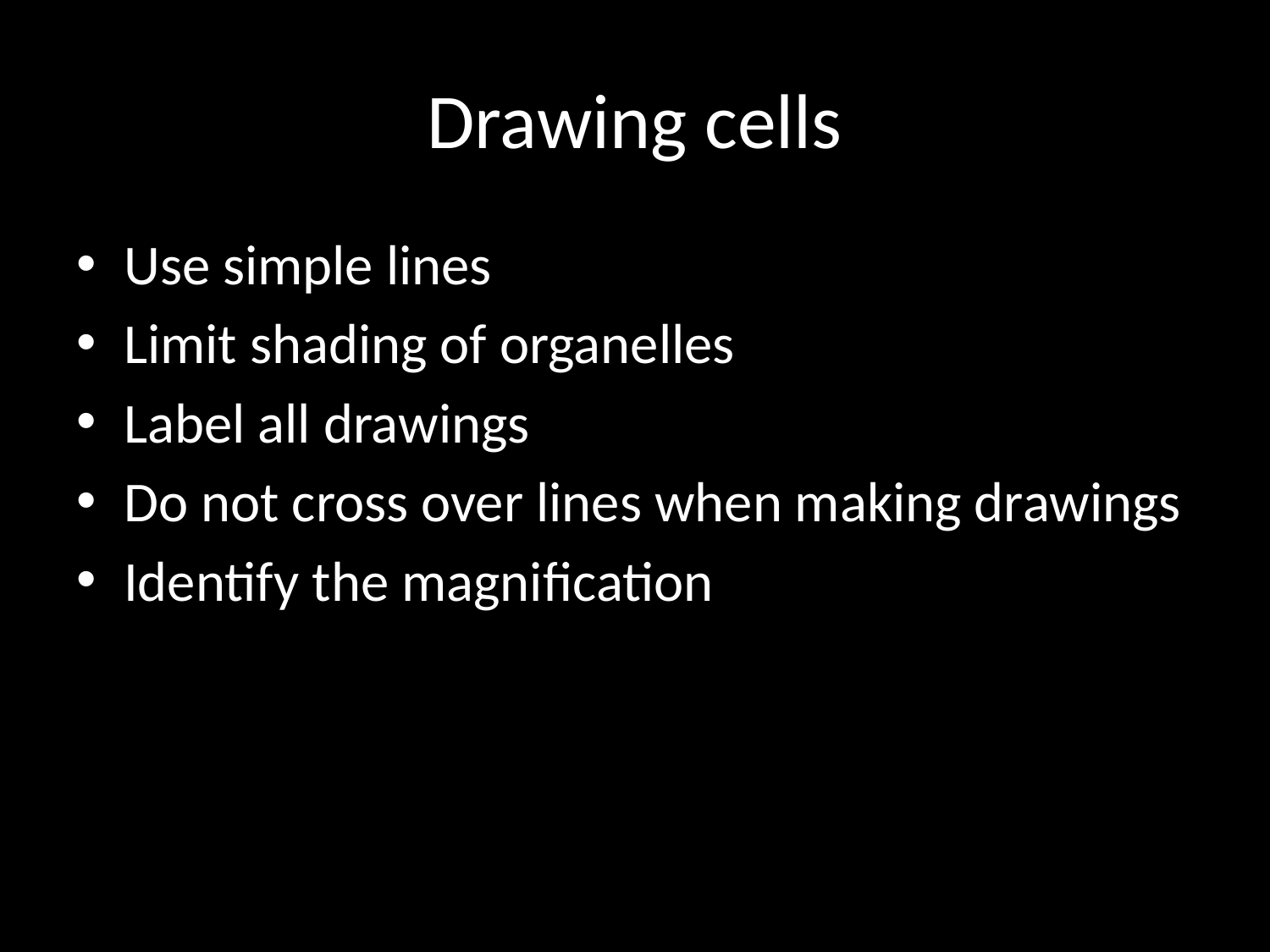

# Drawing cells
Use simple lines
Limit shading of organelles
Label all drawings
Do not cross over lines when making drawings
Identify the magnification